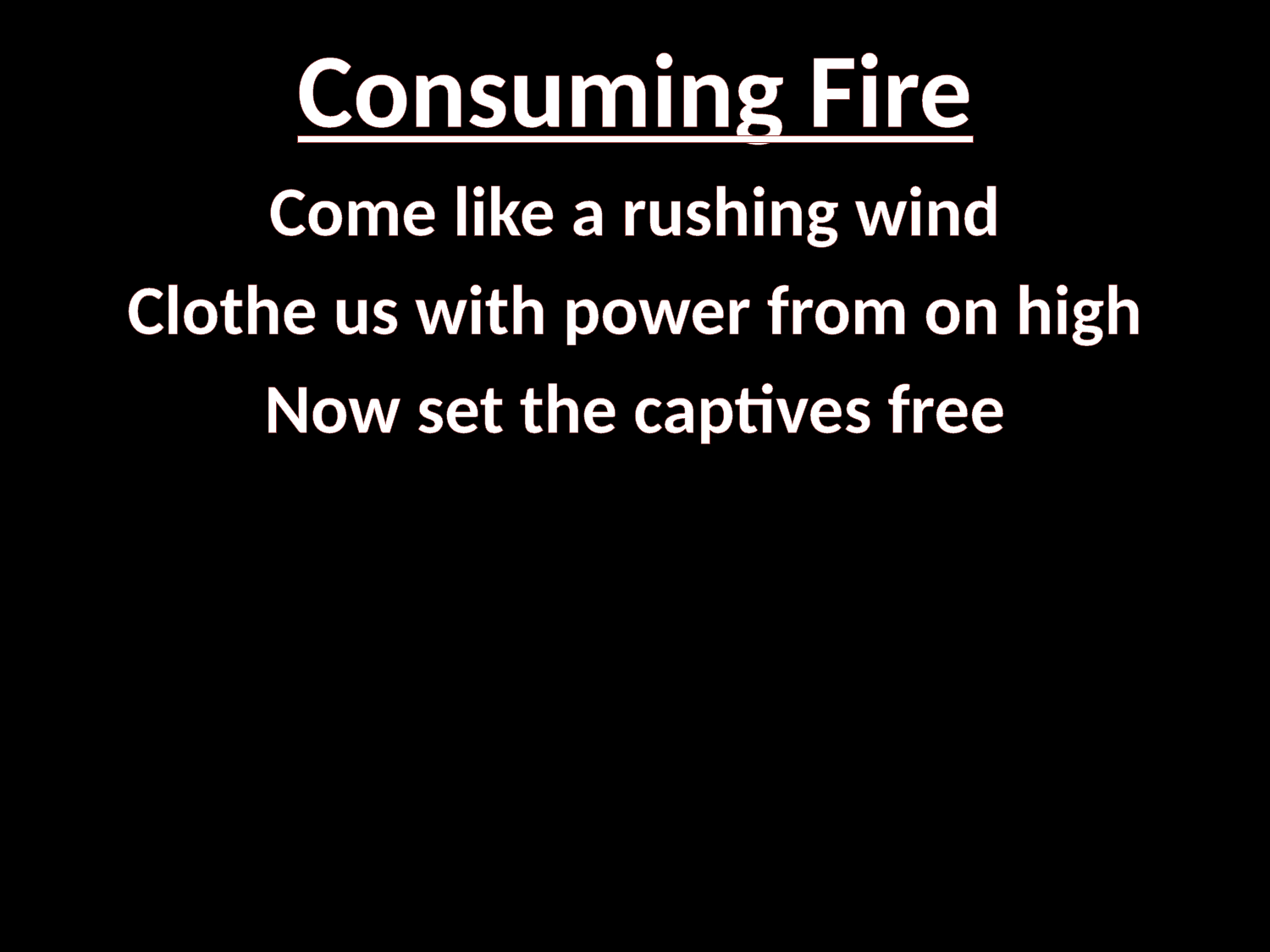

# Consuming Fire
Come like a rushing wind
Clothe us with power from on high
Now set the captives free